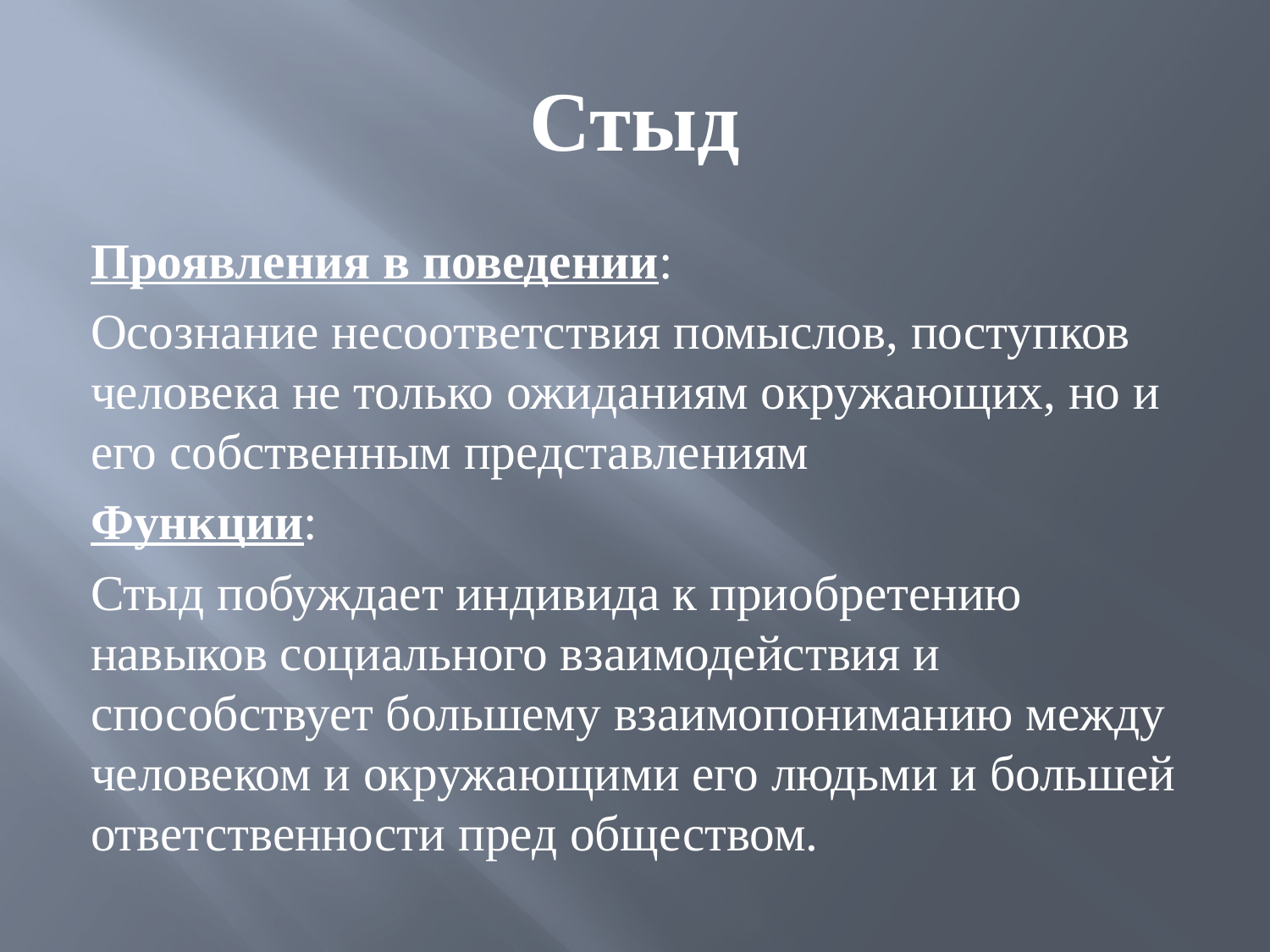

# Стыд
Проявления в поведении:
Осознание несоответствия помыслов, поступков человека не только ожиданиям окружающих, но и его собственным представлениям
Функции:
Стыд побуждает индивида к приобретению навыков социального взаимодействия и способствует большему взаимопониманию между человеком и окружающими его людьми и большей ответственности пред обществом.